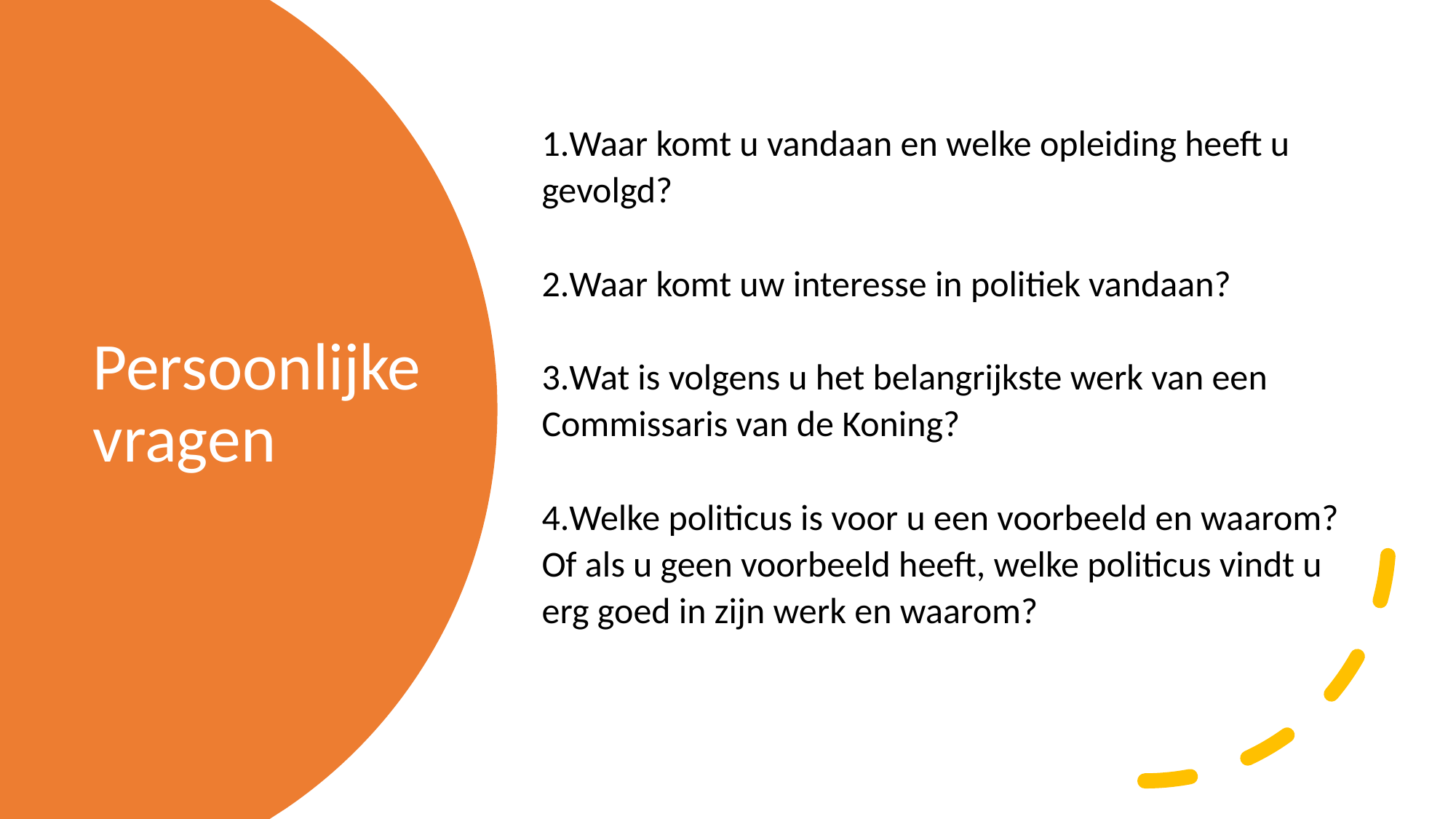

Waar komt u vandaan en welke opleiding heeft u gevolgd?

Waar komt uw interesse in politiek vandaan?

Wat is volgens u het belangrijkste werk van een Commissaris van de Koning?

Welke politicus is voor u een voorbeeld en waarom? Of als u geen voorbeeld heeft, welke politicus vindt u erg goed in zijn werk en waarom?

# Persoonlijke vragen